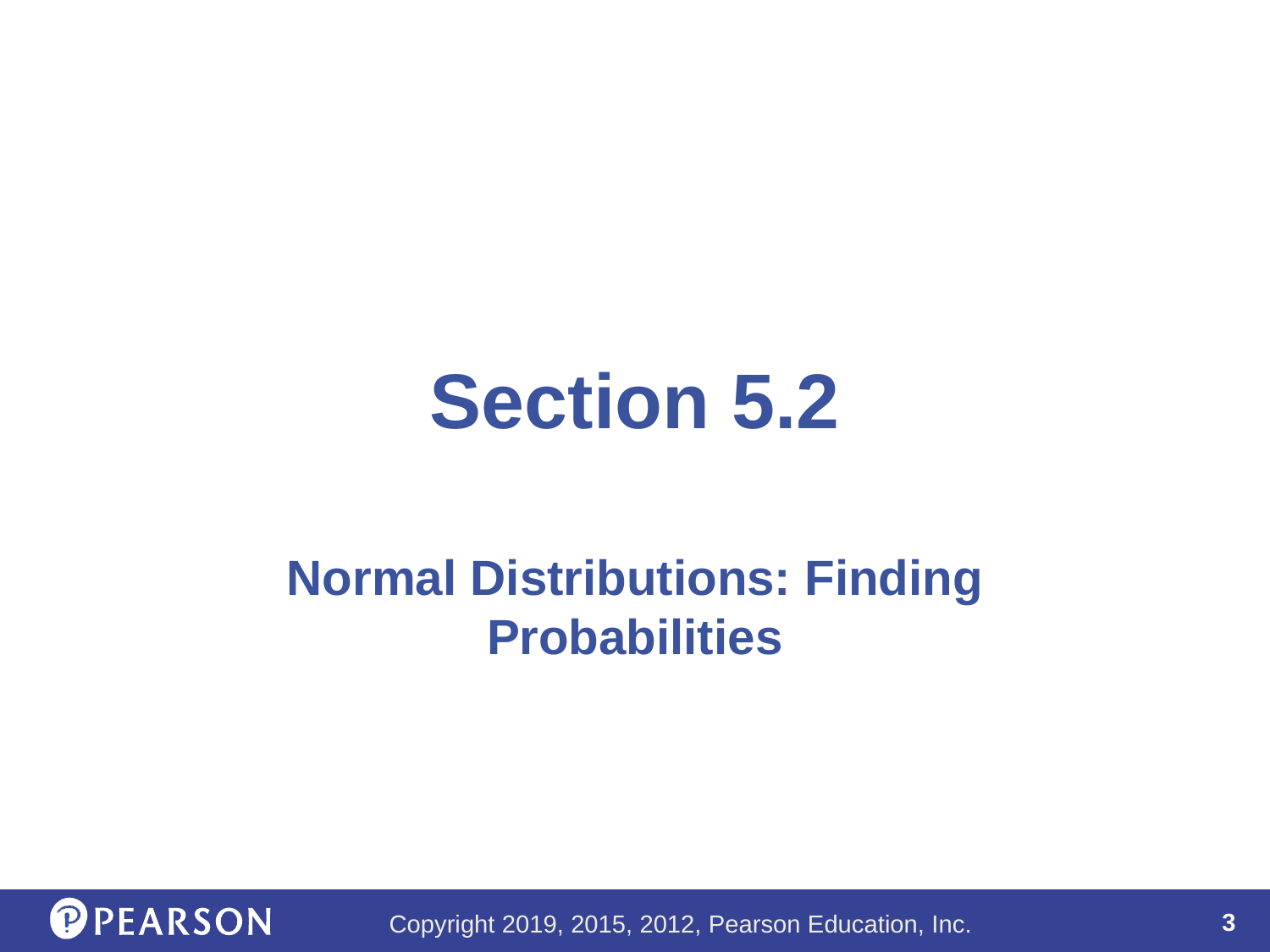

# Section 5.2
Normal Distributions: Finding Probabilities